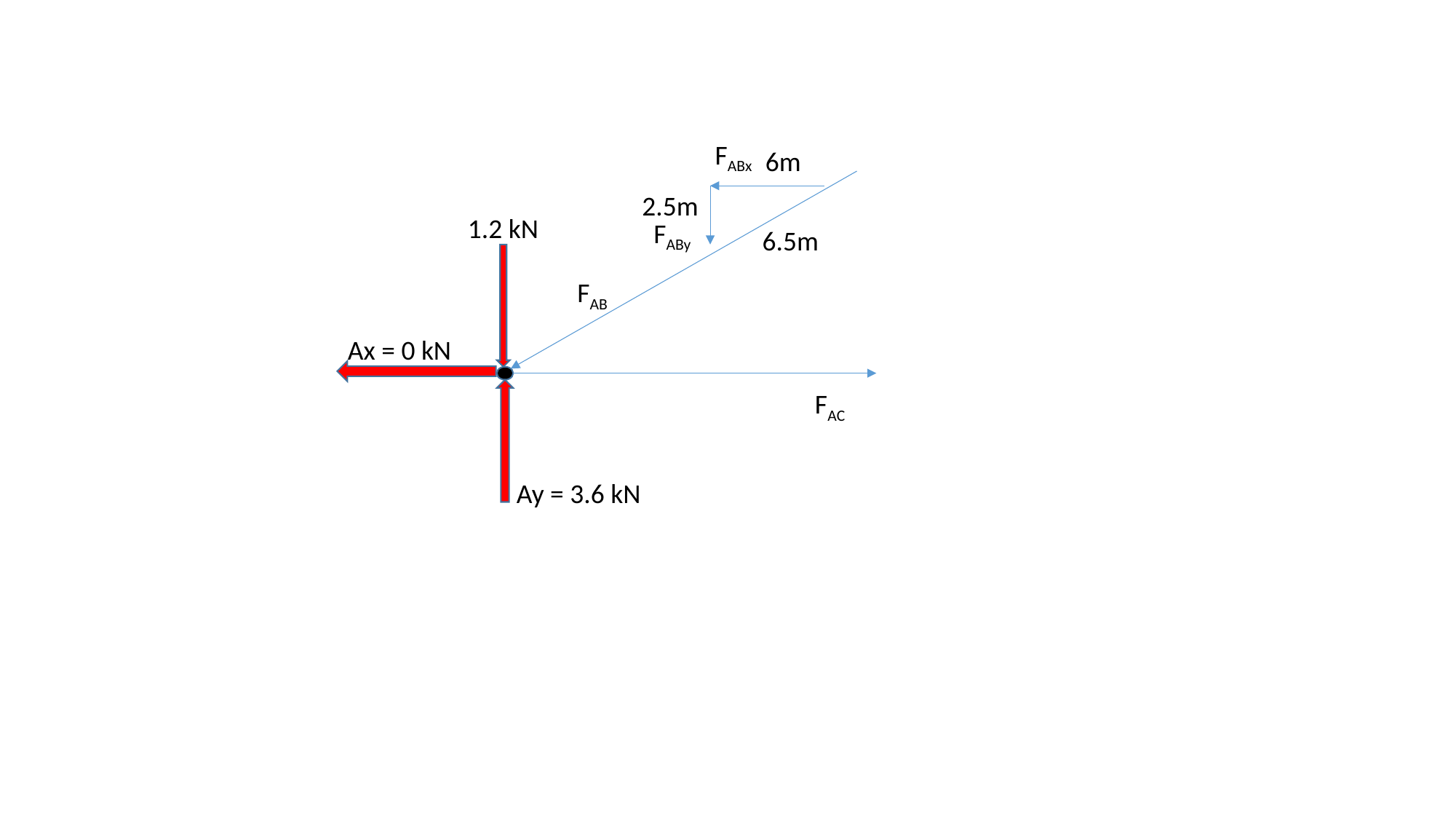

FABx
6m
2.5m
1.2 kN
FABy

6.5m

FAB

Ax = 0 kN

FAC
Ay = 3.6 kN